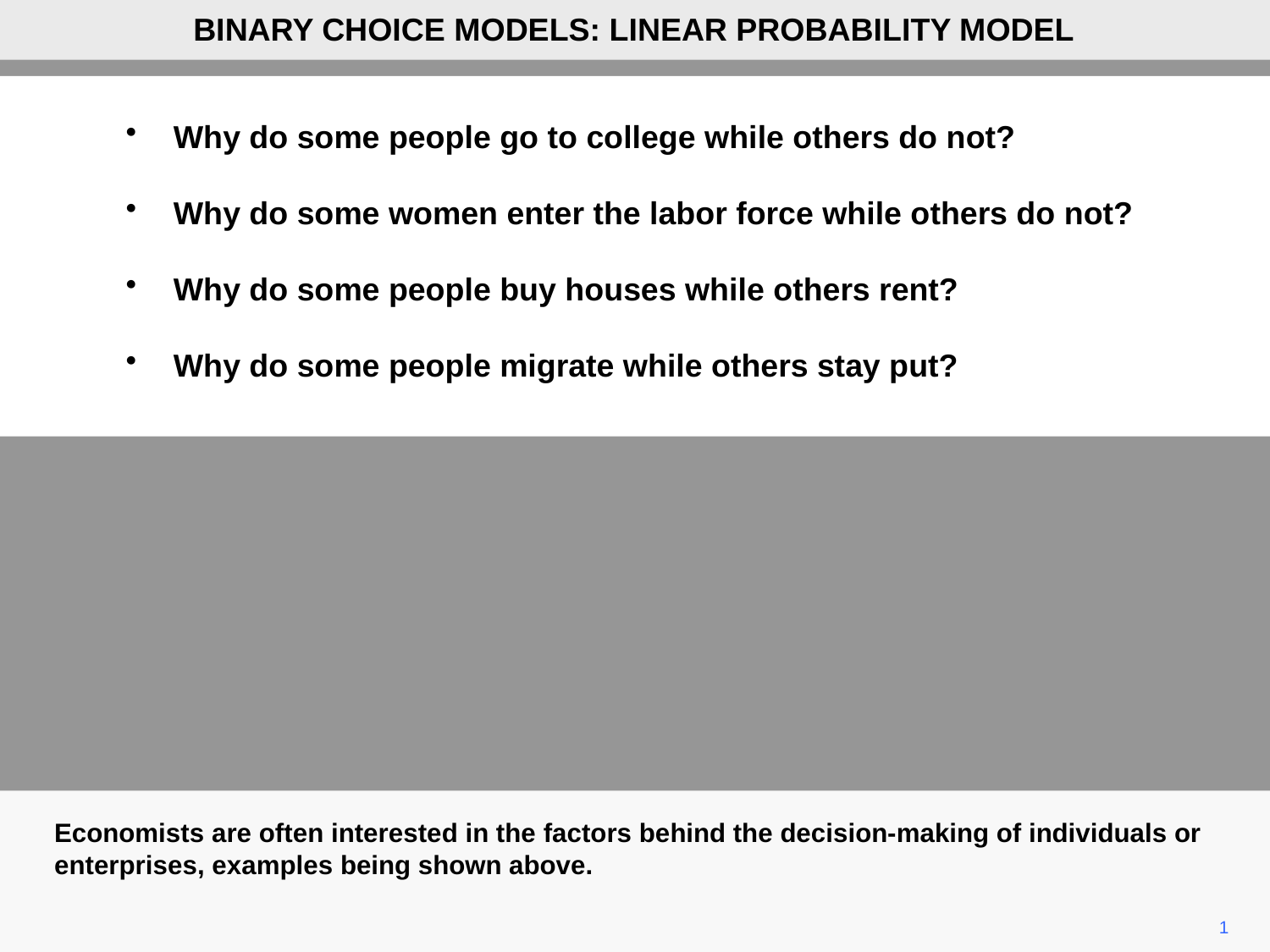

BINARY CHOICE MODELS: LINEAR PROBABILITY MODEL

Why do some people go to college while others do not?

Why do some women enter the labor force while others do not?

Why do some people buy houses while others rent?

Why do some people migrate while others stay put?

Economists are often interested in the factors behind the decision-making of individuals or enterprises, examples being shown above.
1